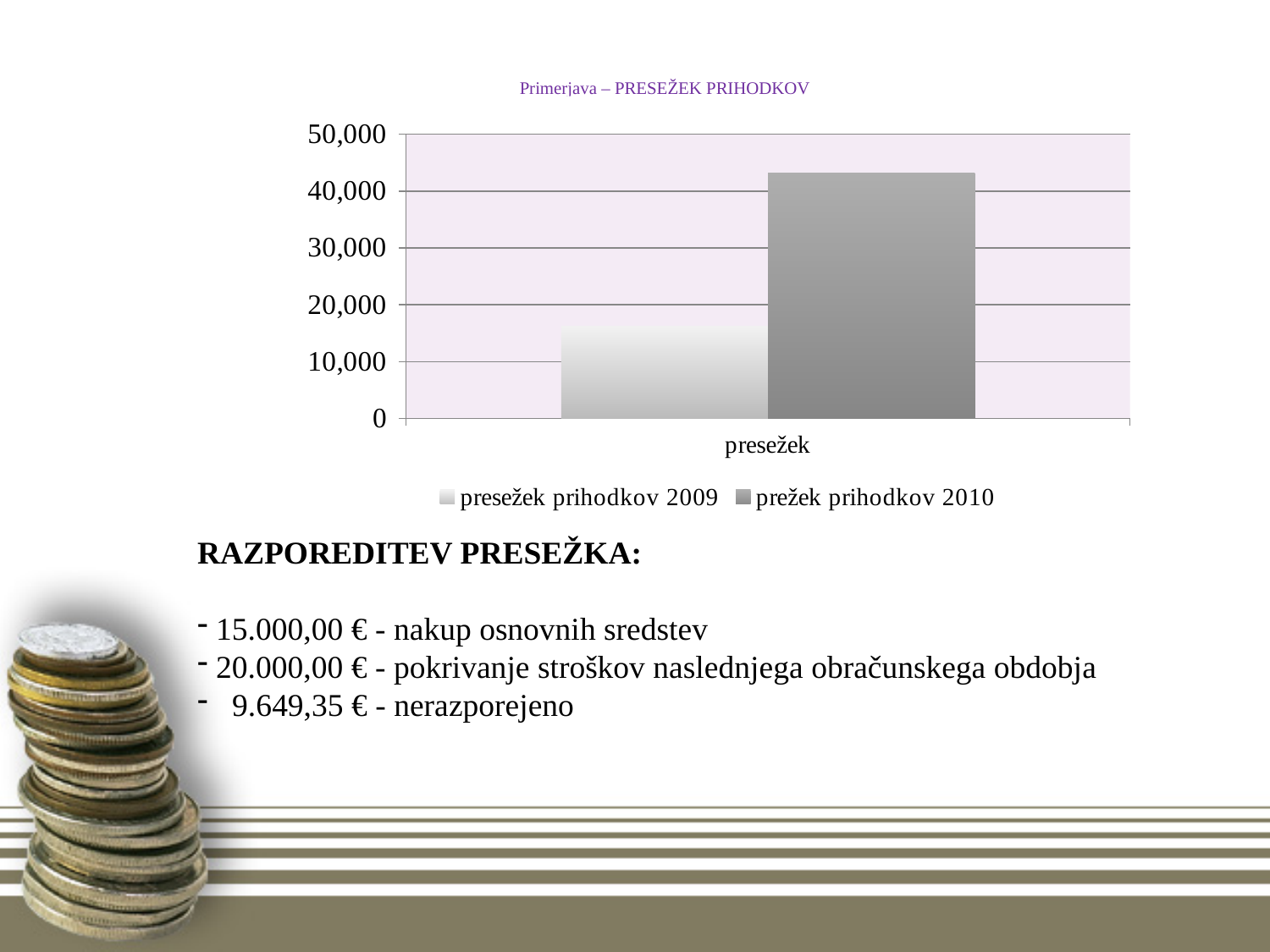

# Primerjava – PRESEŽEK PRIHODKOV

### Chart

| Category | presežek prihodkov 2009 | prežek prihodkov 2010 |
|---|---|---|
| presežek | 16211.98 | 43122.61 |
RAZPOREDITEV PRESEŽKA:

 15.000,00 € - nakup osnovnih sredstev
 20.000,00 € - pokrivanje stroškov naslednjega obračunskega obdobja
   9.649,35 € - nerazporejeno